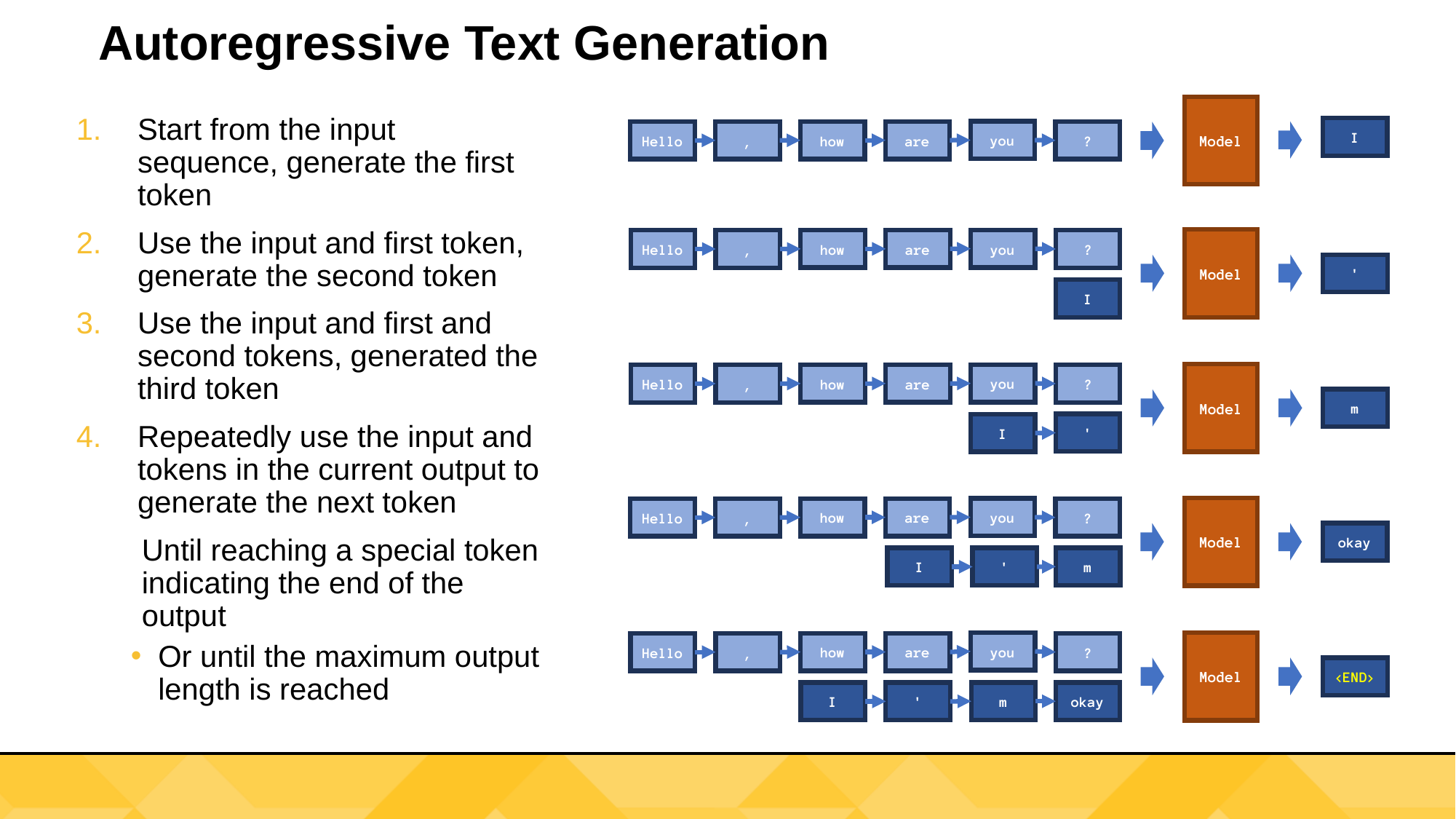

# Autoregressive Text Generation
Model
Start from the input sequence, generate the first token
Use the input and first token, generate the second token
Use the input and first and second tokens, generated the third token
Repeatedly use the input and tokens in the current output to generate the next token
Until reaching a special token indicating the end of the output
Or until the maximum output length is reached
I
you

how
are
Hello
,
?

Model
you
how
are
Hello
,
?

'
I
Model
you
how
are
Hello
,
?

m
'
I
Model
you
how
are
Hello
,
?

okay
m
I
'
you
Model
how
are
Hello
,
?

<END>
m
okay
I
'